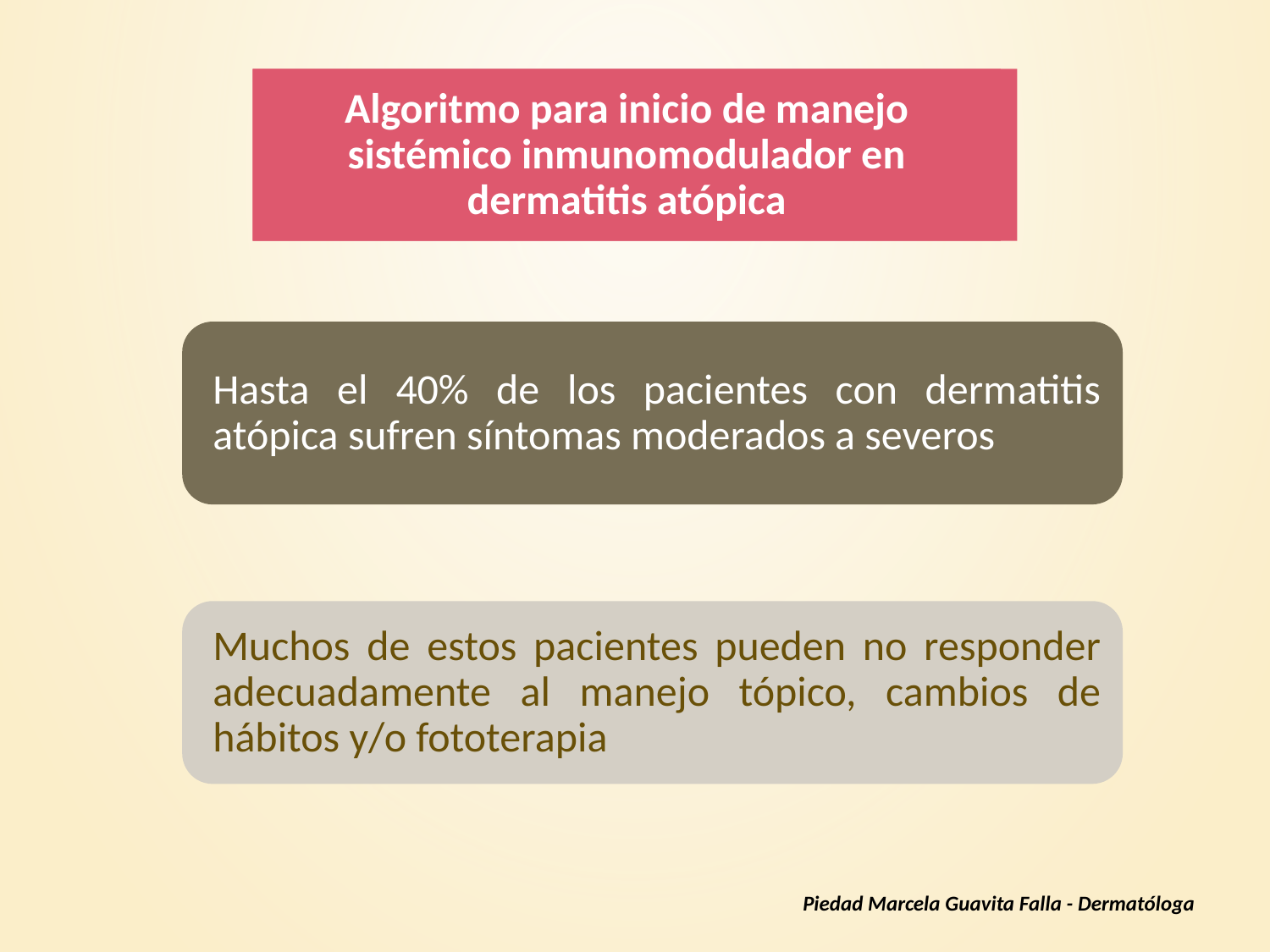

Algoritmo para inicio de manejo sistémico inmunomodulador en dermatitis atópica
Hasta el 40% de los pacientes con dermatitis atópica sufren síntomas moderados a severos

Muchos de estos pacientes pueden no responder adecuadamente al manejo tópico, cambios de hábitos y/o fototerapia

Piedad Marcela Guavita Falla - Dermatóloga